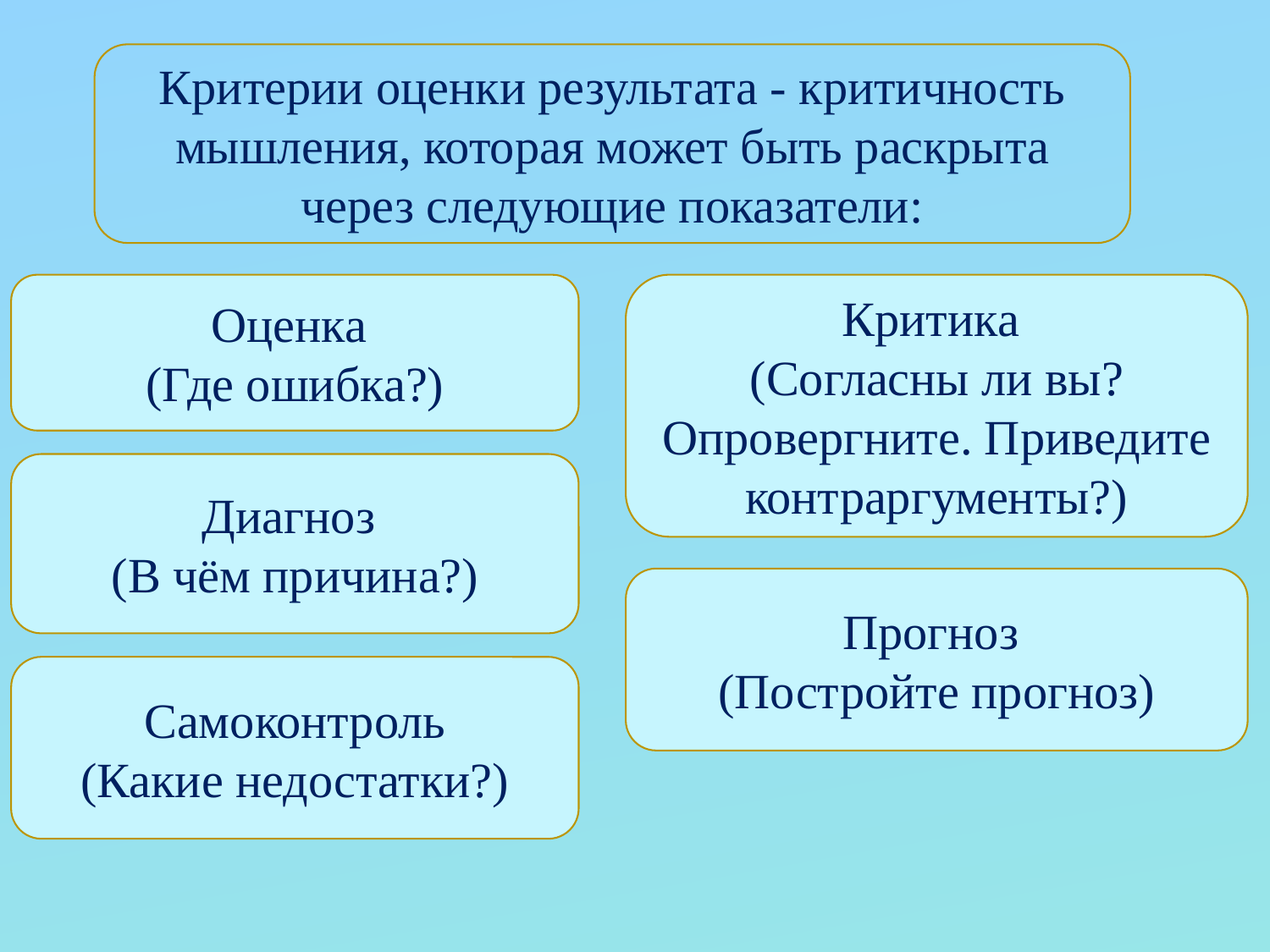

Критерии оценки результата - критичность мышления, которая может быть раскрыта через следующие показатели:
Оценка
(Где ошибка?)
Критика
(Согласны ли вы? Опровергните. Приведите контраргументы?)
Диагноз
(В чём причина?)
Прогноз
(Постройте прогноз)
Самоконтроль
(Какие недостатки?)